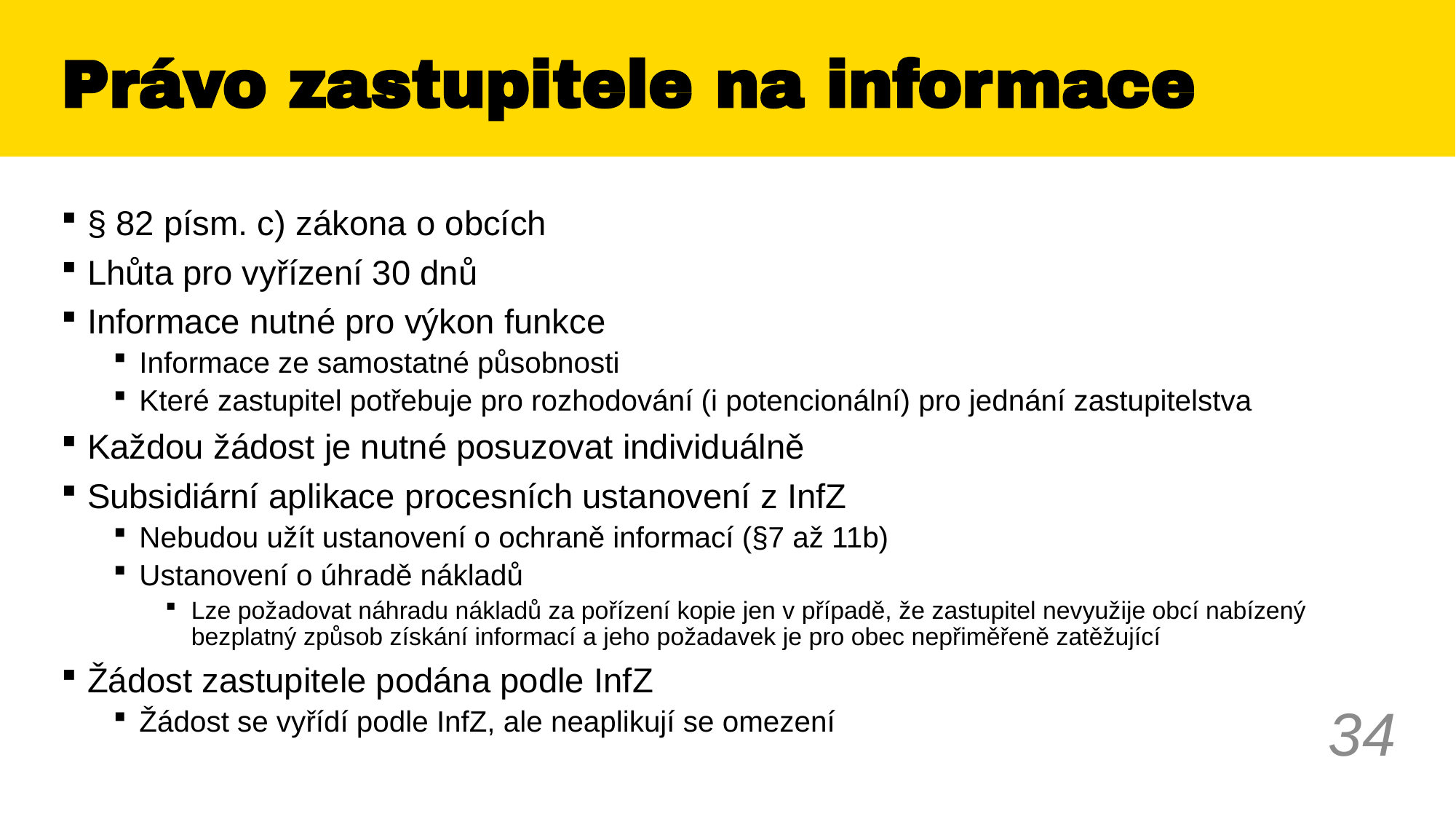

# Právo zastupitele na informace
§ 82 písm. c) zákona o obcích
Lhůta pro vyřízení 30 dnů
Informace nutné pro výkon funkce
Informace ze samostatné působnosti
Které zastupitel potřebuje pro rozhodování (i potencionální) pro jednání zastupitelstva
Každou žádost je nutné posuzovat individuálně
Subsidiární aplikace procesních ustanovení z InfZ
Nebudou užít ustanovení o ochraně informací (§7 až 11b)
Ustanovení o úhradě nákladů
Lze požadovat náhradu nákladů za pořízení kopie jen v případě, že zastupitel nevyužije obcí nabízený bezplatný způsob získání informací a jeho požadavek je pro obec nepřiměřeně zatěžující
Žádost zastupitele podána podle InfZ
Žádost se vyřídí podle InfZ, ale neaplikují se omezení
34